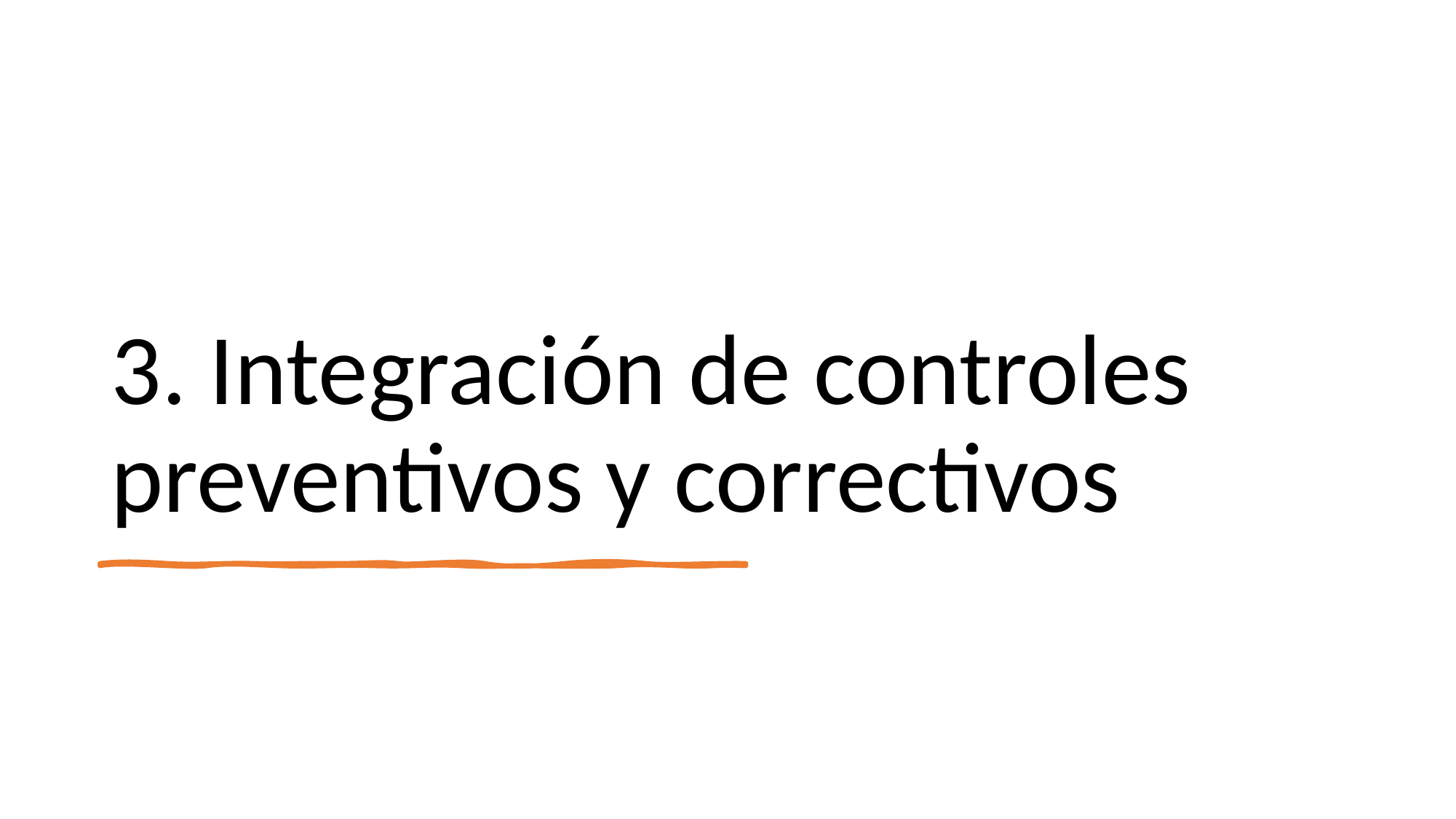

# 3. Integración de controles preventivos y correctivos